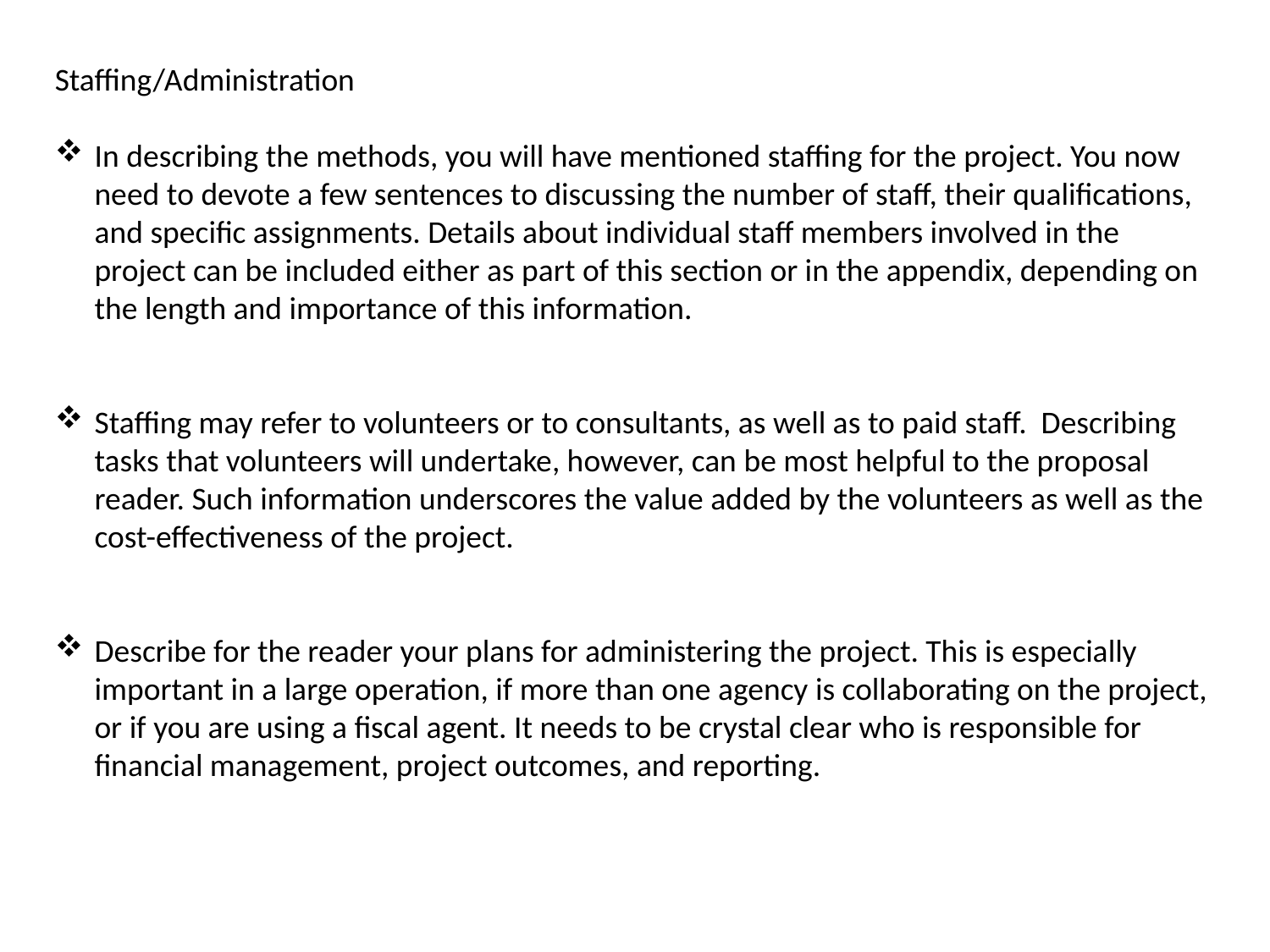

Staffing/Administration

In describing the methods, you will have mentioned staffing for the project. You now need to devote a few sentences to discussing the number of staff, their qualifications, and specific assignments. Details about individual staff members involved in the project can be included either as part of this section or in the appendix, depending on the length and importance of this information.

Staffing may refer to volunteers or to consultants, as well as to paid staff.  Describing tasks that volunteers will undertake, however, can be most helpful to the proposal reader. Such information underscores the value added by the volunteers as well as the cost-effectiveness of the project.

Describe for the reader your plans for administering the project. This is especially important in a large operation, if more than one agency is collaborating on the project, or if you are using a fiscal agent. It needs to be crystal clear who is responsible for financial management, project outcomes, and reporting.